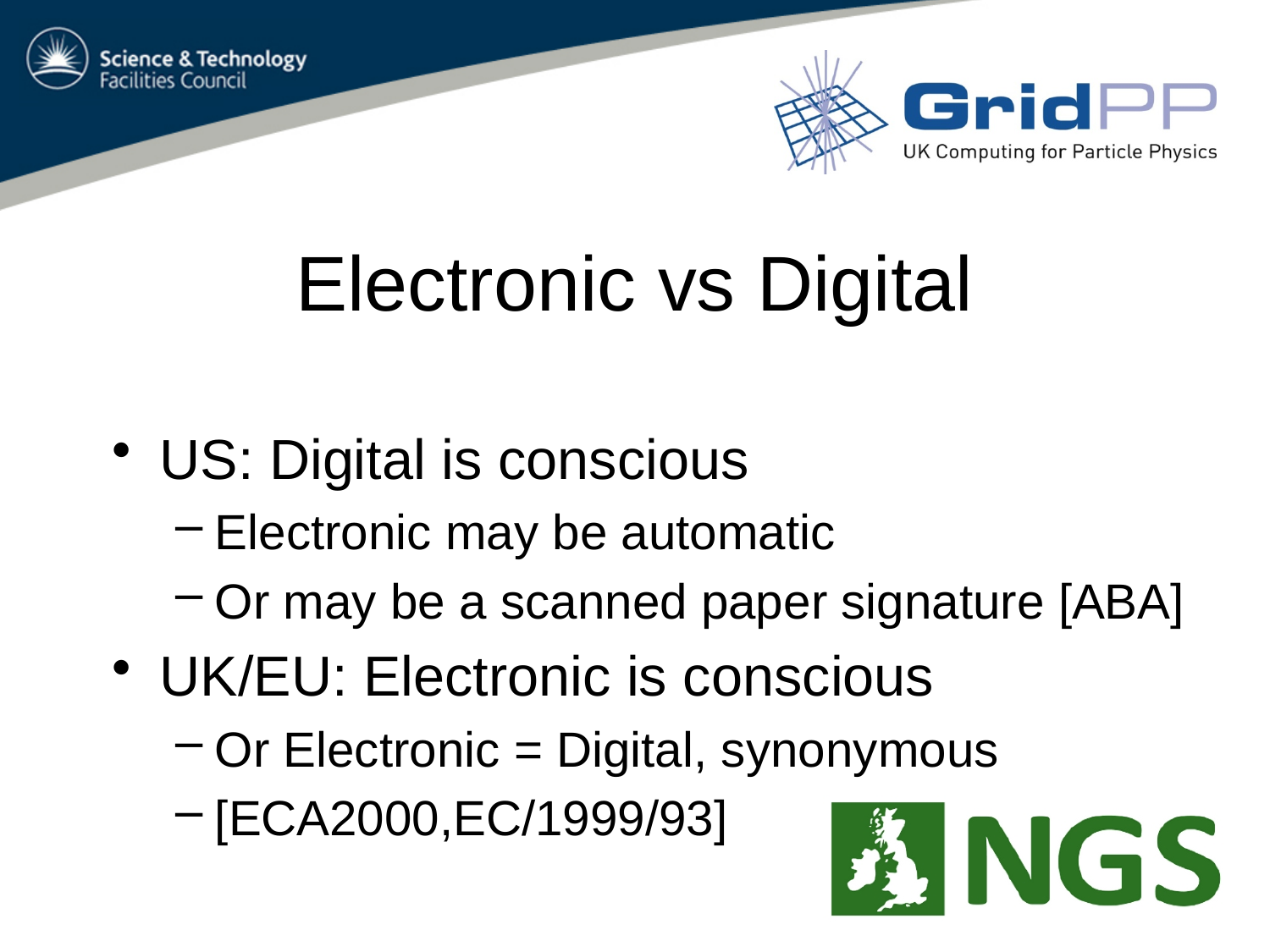

# Electronic vs Digital
US: Digital is conscious
Electronic may be automatic
Or may be a scanned paper signature [ABA]
UK/EU: Electronic is conscious
Or Electronic = Digital, synonymous
[ECA2000,EC/1999/93]